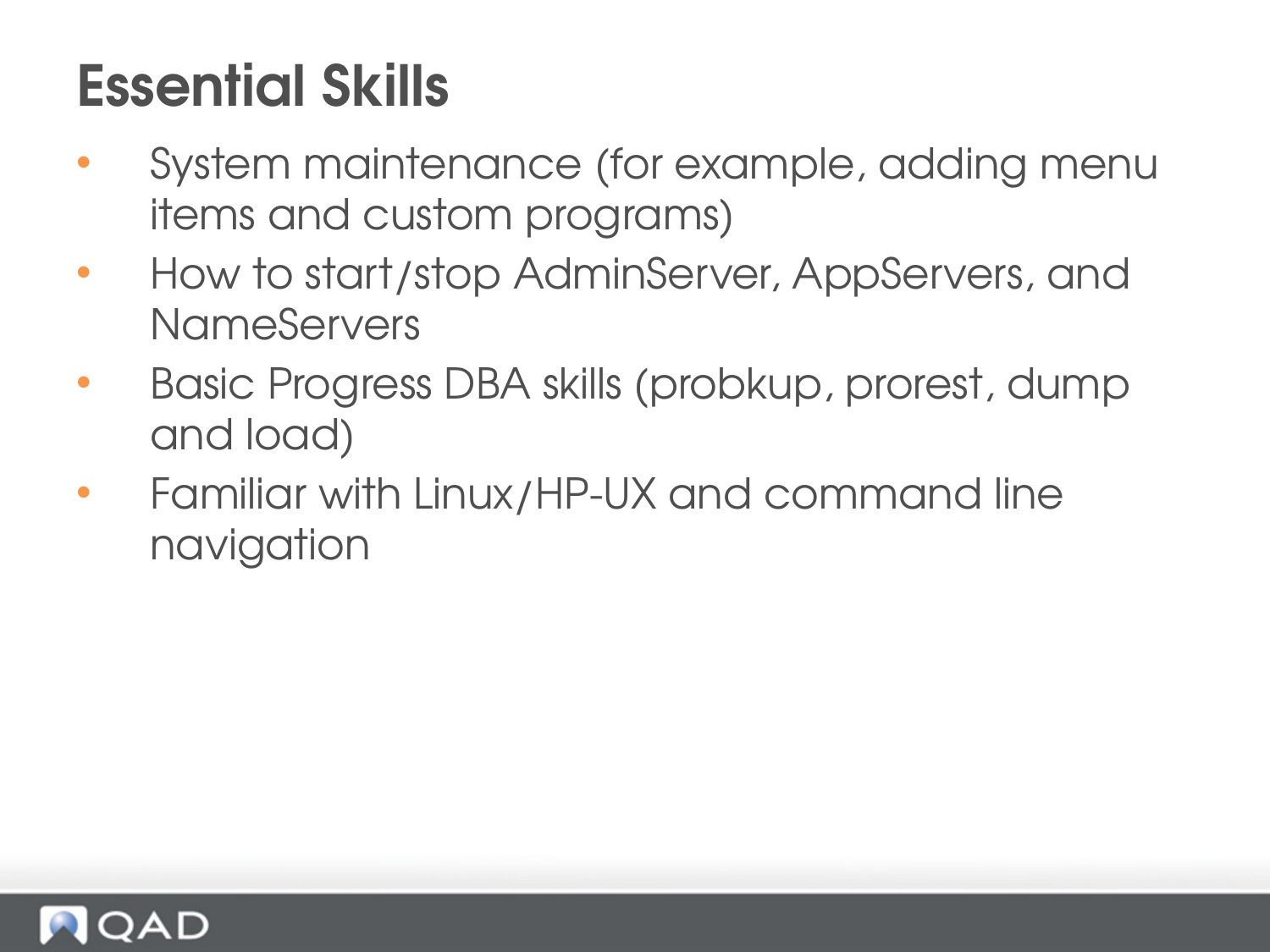

# Essential Skills
System maintenance (for example, adding menu items and custom programs)
How to start/stop AdminServer, AppServers, and NameServers
Basic Progress DBA skills (probkup, prorest, dump and load)
Familiar with Linux/HP-UX and command line navigation